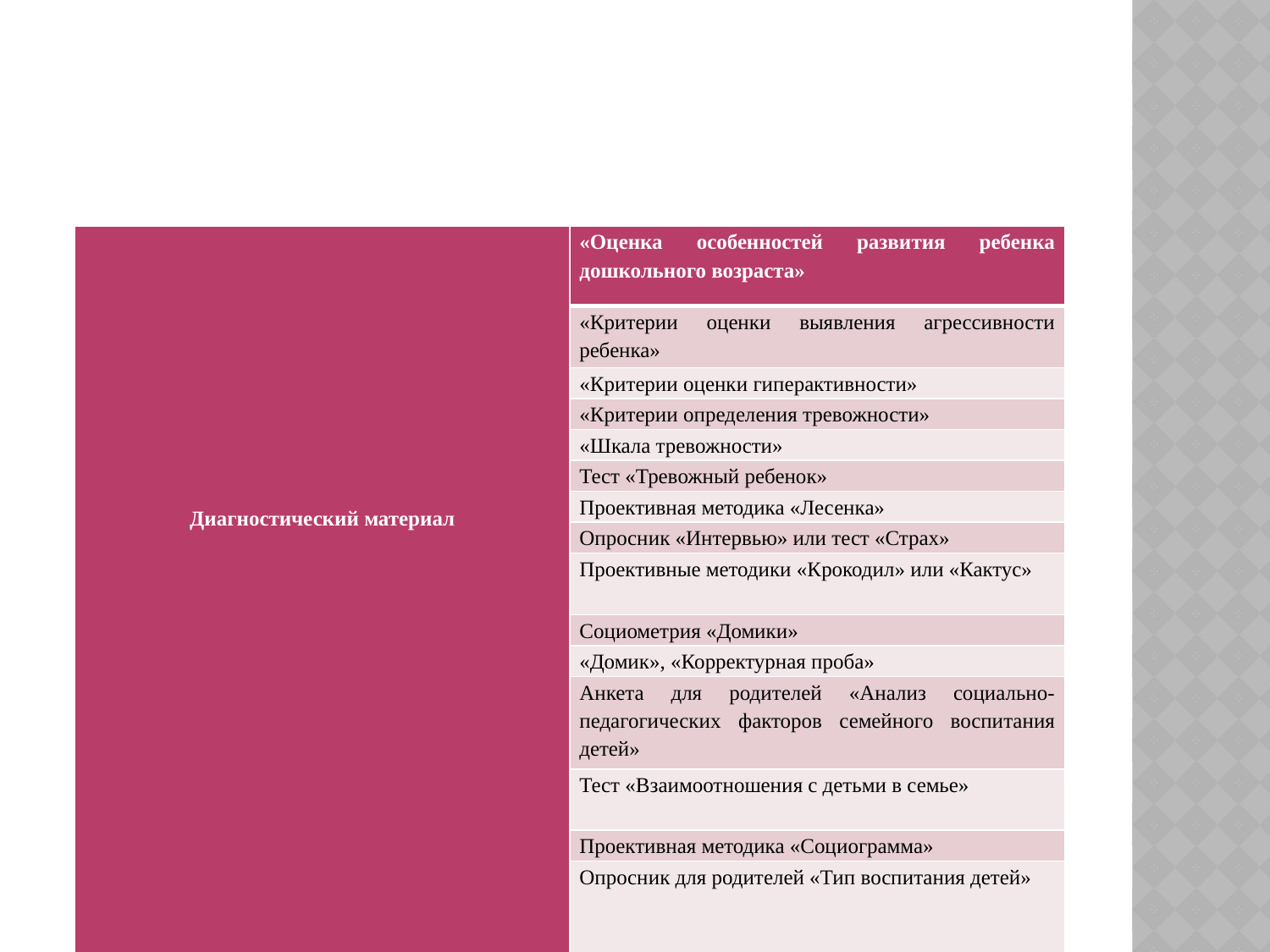

#
| Диагностический материал | «Оценка особенностей развития ребенка дошкольного возраста» |
| --- | --- |
|  | «Критерии оценки выявления агрессивности ребенка» |
|  | «Критерии оценки гиперактивности» |
|  | «Критерии определения тревожности» |
|  | «Шкала тревожности» |
|  | Тест «Тревожный ребенок» |
|  | Проективная методика «Лесенка» |
|  | Опросник «Интервью» или тест «Страх» |
|  | Проективные методики «Крокодил» или «Кактус» |
|  | Социометрия «Домики» |
|  | «Домик», «Корректурная проба» |
|  | Анкета для родителей «Анализ социально-педагогических факторов семейного воспитания детей» |
|  | Тест «Взаимоотношения с детьми в семье» |
|  | Проективная методика «Социограмма» |
|  | Опросник для родителей «Тип воспитания детей» |